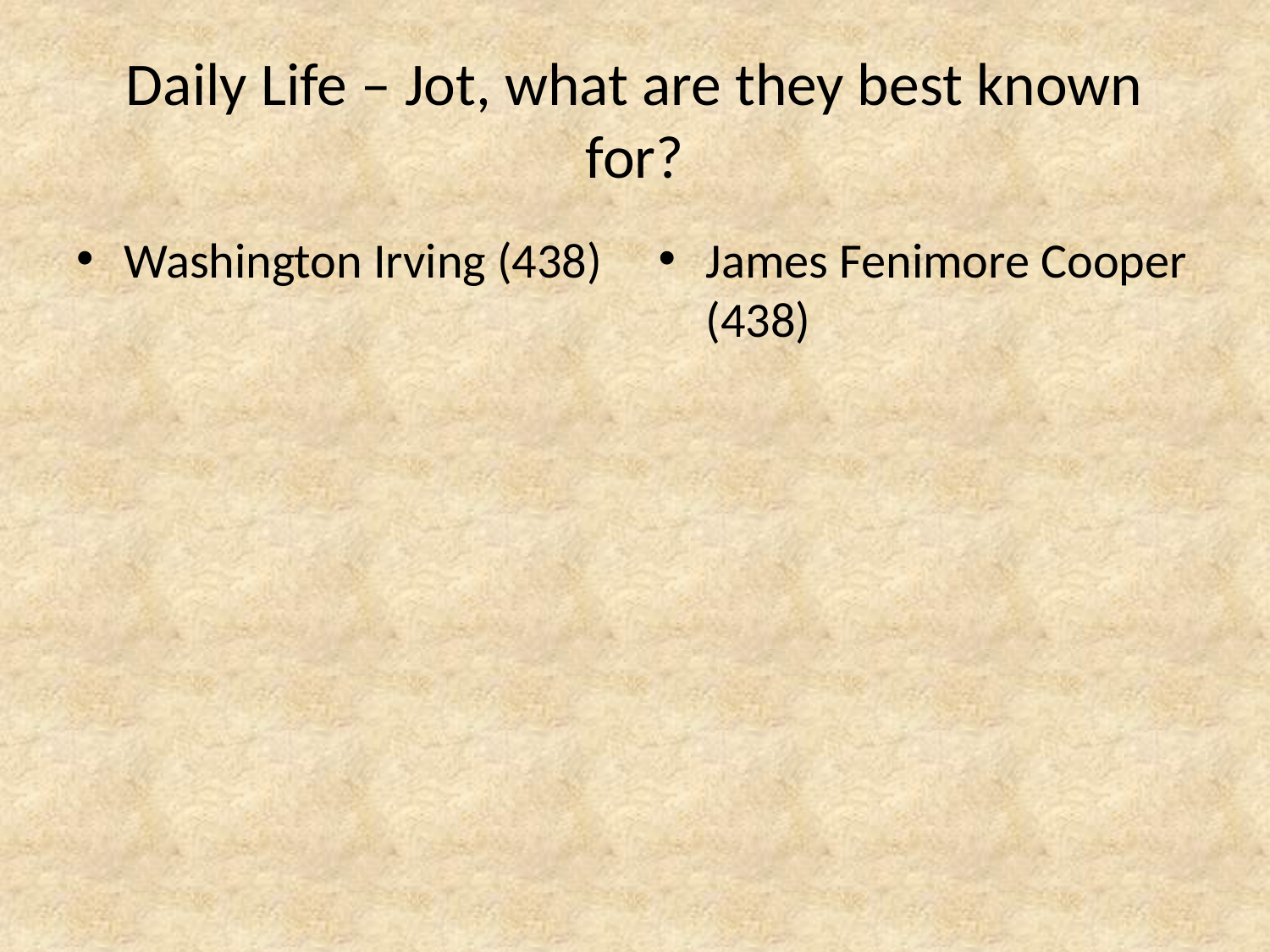

# Daily Life – Jot, what are they best known for?
Washington Irving (438)

James Fenimore Cooper (438)